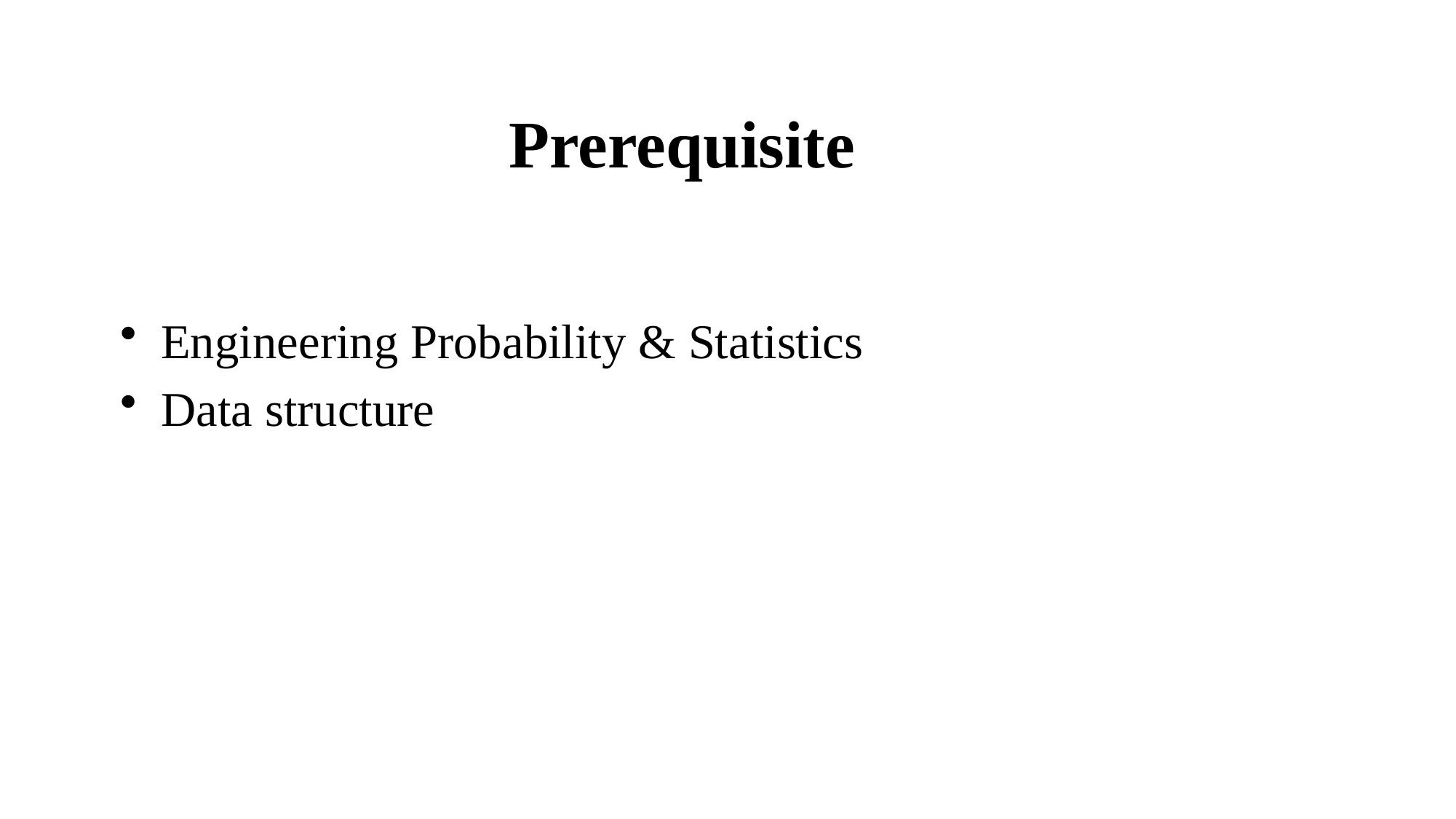

# Prerequisite

Engineering Probability & Statistics
Data structure